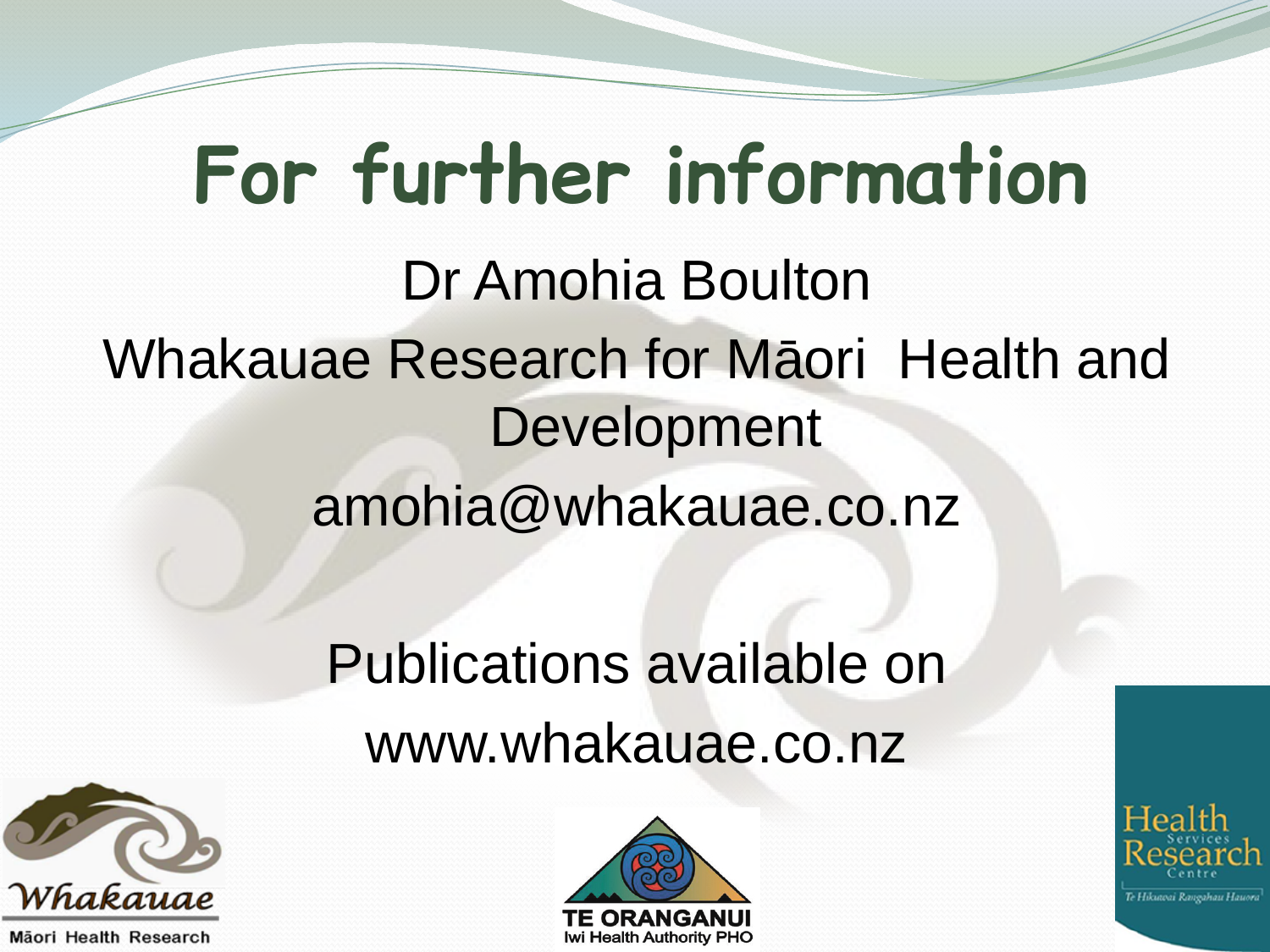

# For further information

Dr Amohia Boulton
Whakauae Research for Māori  Health and Development
amohia@whakauae.co.nz

Publications available on
www.whakauae.co.nz